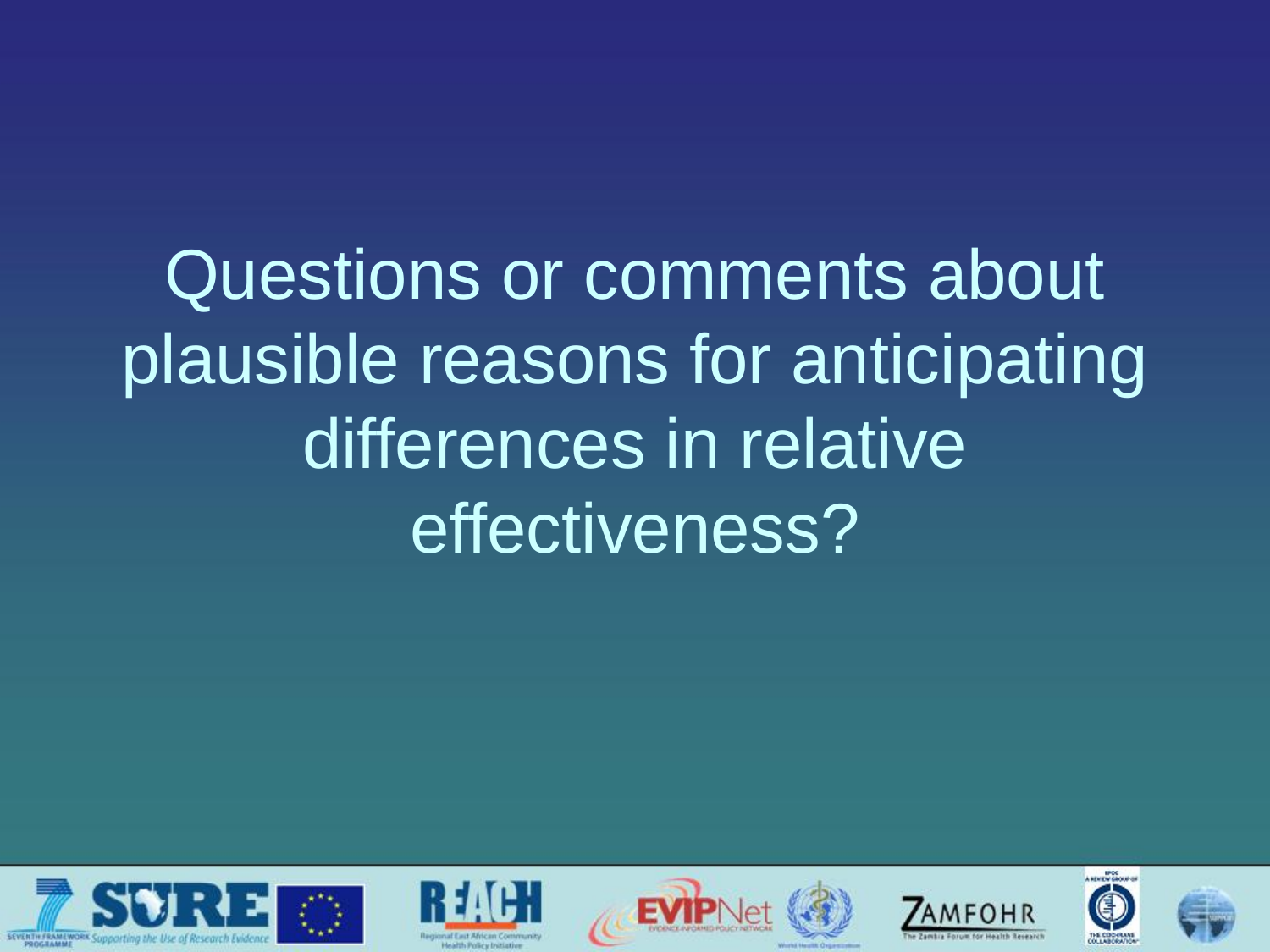

# Questions or comments about plausible reasons for anticipating differences in relative effectiveness?